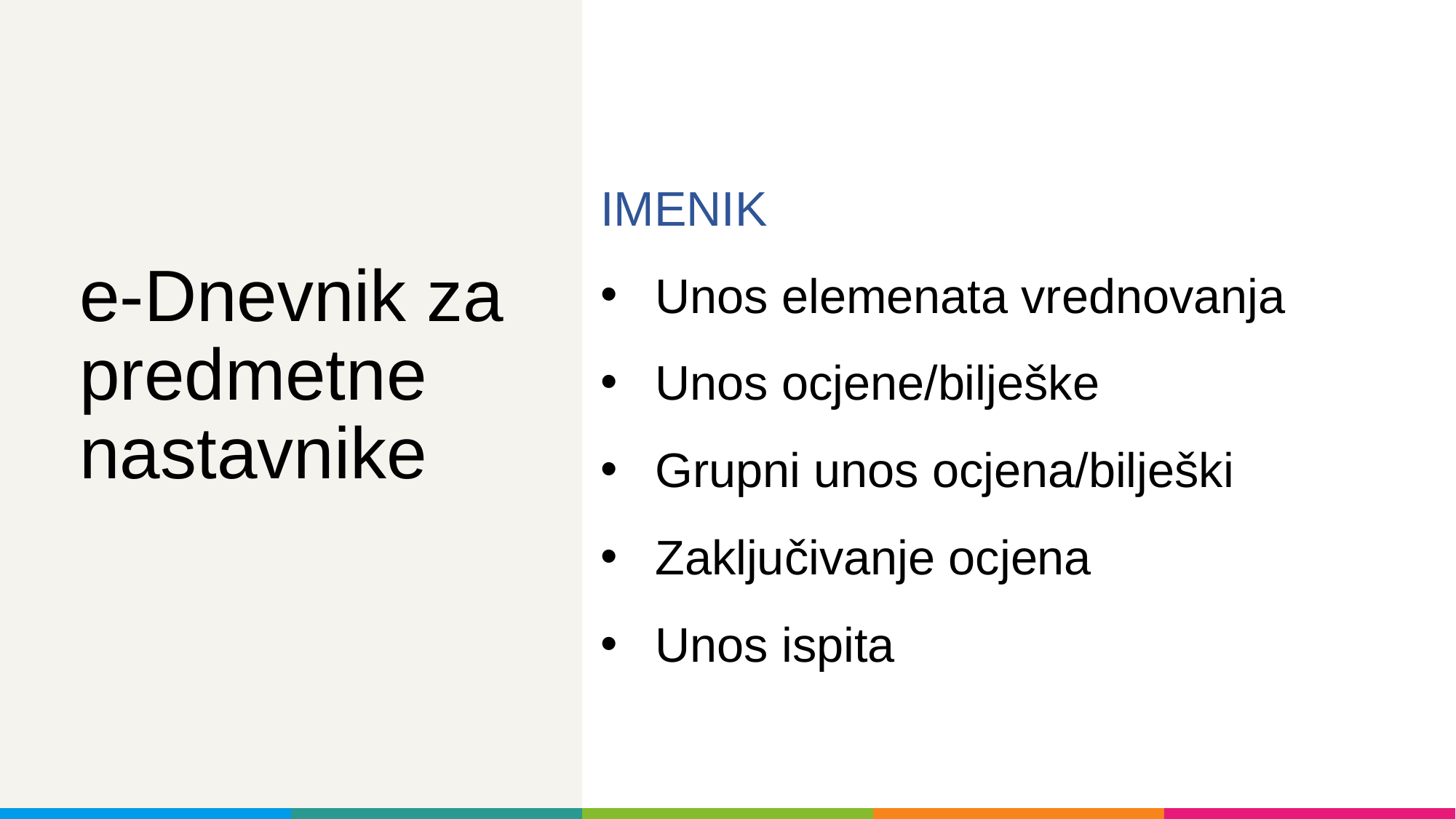

IMENIK
Unos elemenata vrednovanja
Unos ocjene/bilješke
Grupni unos ocjena/bilješki
Zaključivanje ocjena
Unos ispita
# e-Dnevnik za predmetne nastavnike